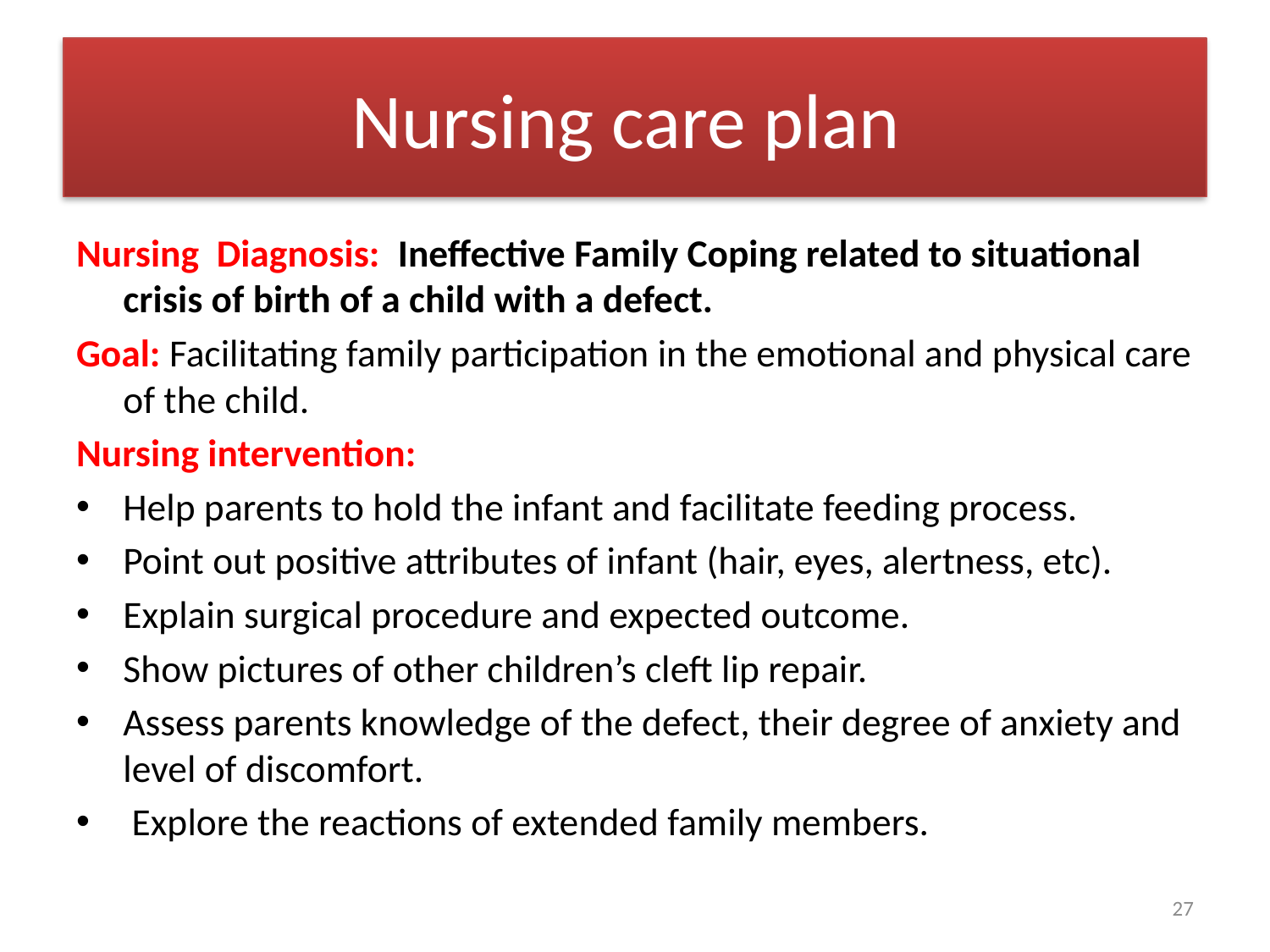

# Nursing care plan
Nursing  Diagnosis:  Ineffective Family Coping related to situational crisis of birth of a child with a defect.
Goal: Facilitating family participation in the emotional and physical care of the child.
Nursing intervention:
Help parents to hold the infant and facilitate feeding process.
Point out positive attributes of infant (hair, eyes, alertness, etc).
Explain surgical procedure and expected outcome.
Show pictures of other children’s cleft lip repair.
Assess parents knowledge of the defect, their degree of anxiety and level of discomfort.
 Explore the reactions of extended family members.
27